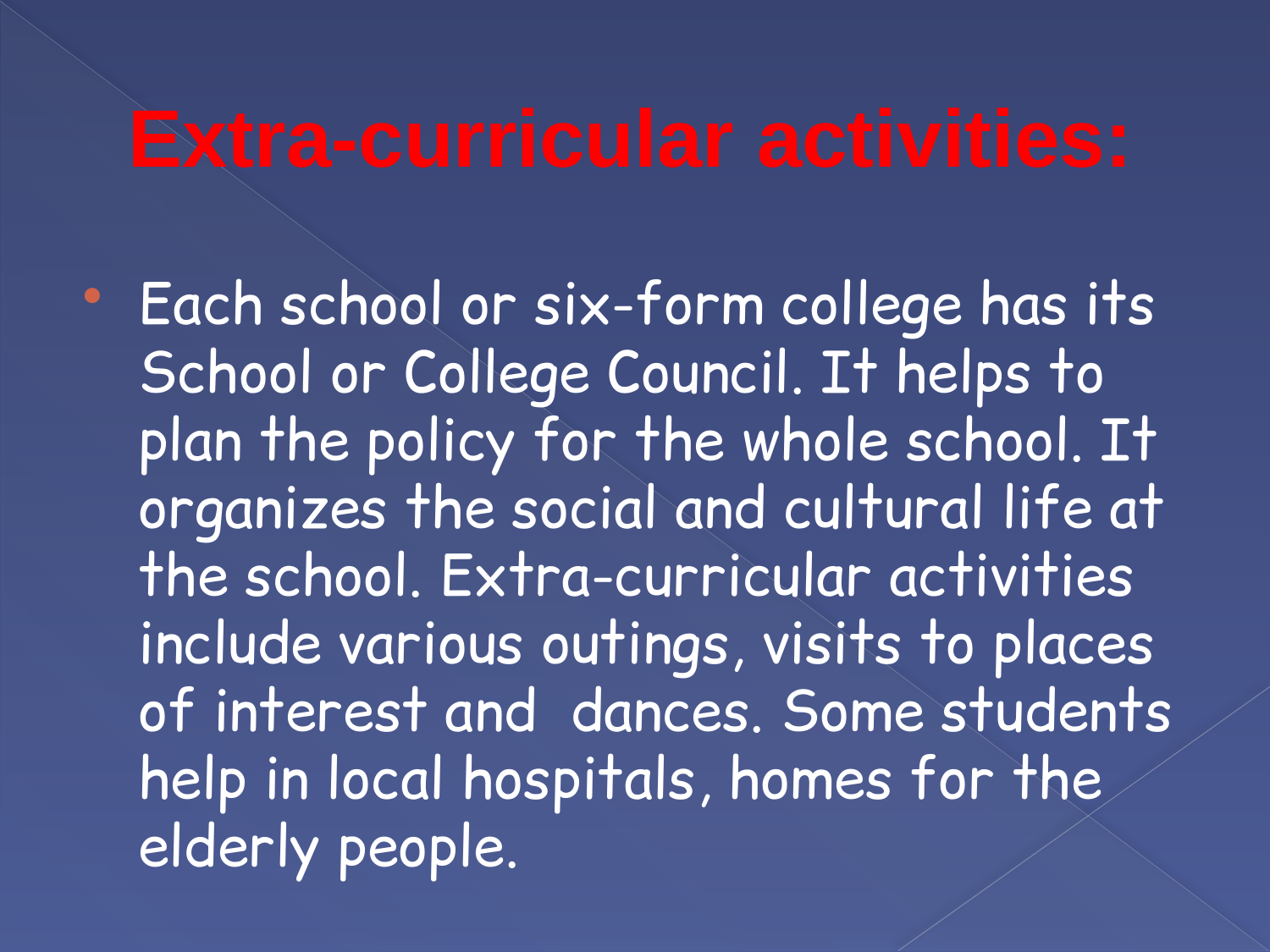

# Extra-curricular activities:
Each school or six-form college has its School or College Council. It helps to plan the policy for the whole school. It organizes the social and cultural life at the school. Extra-curricular activities include various outings, visits to places of interest and  dances. Some students help in local hospitals, homes for the elderly people.